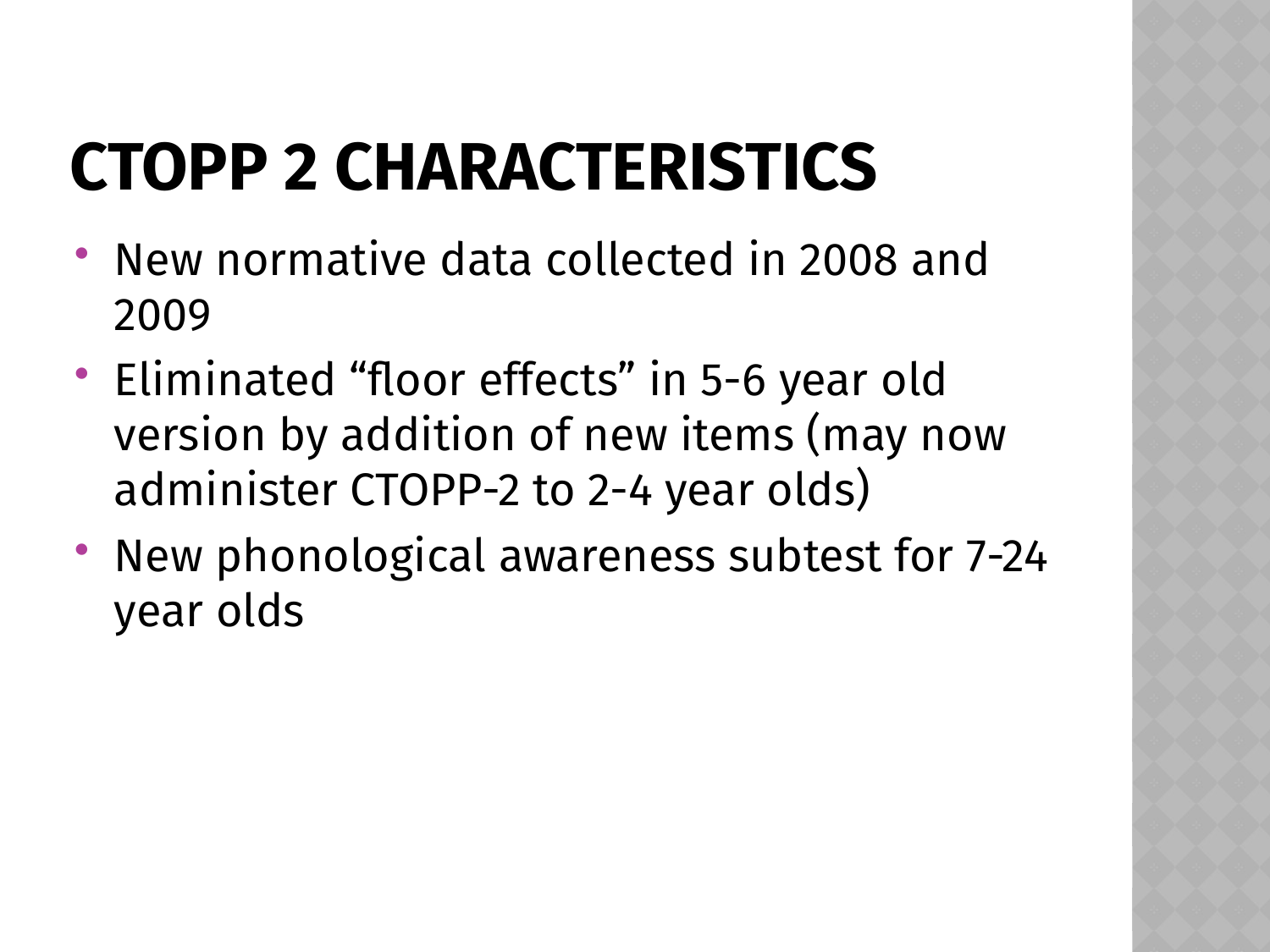

# CTOPP 2 Characteristics
New normative data collected in 2008 and 2009
Eliminated “floor effects” in 5-6 year old version by addition of new items (may now administer CTOPP-2 to 2-4 year olds)
New phonological awareness subtest for 7-24 year olds